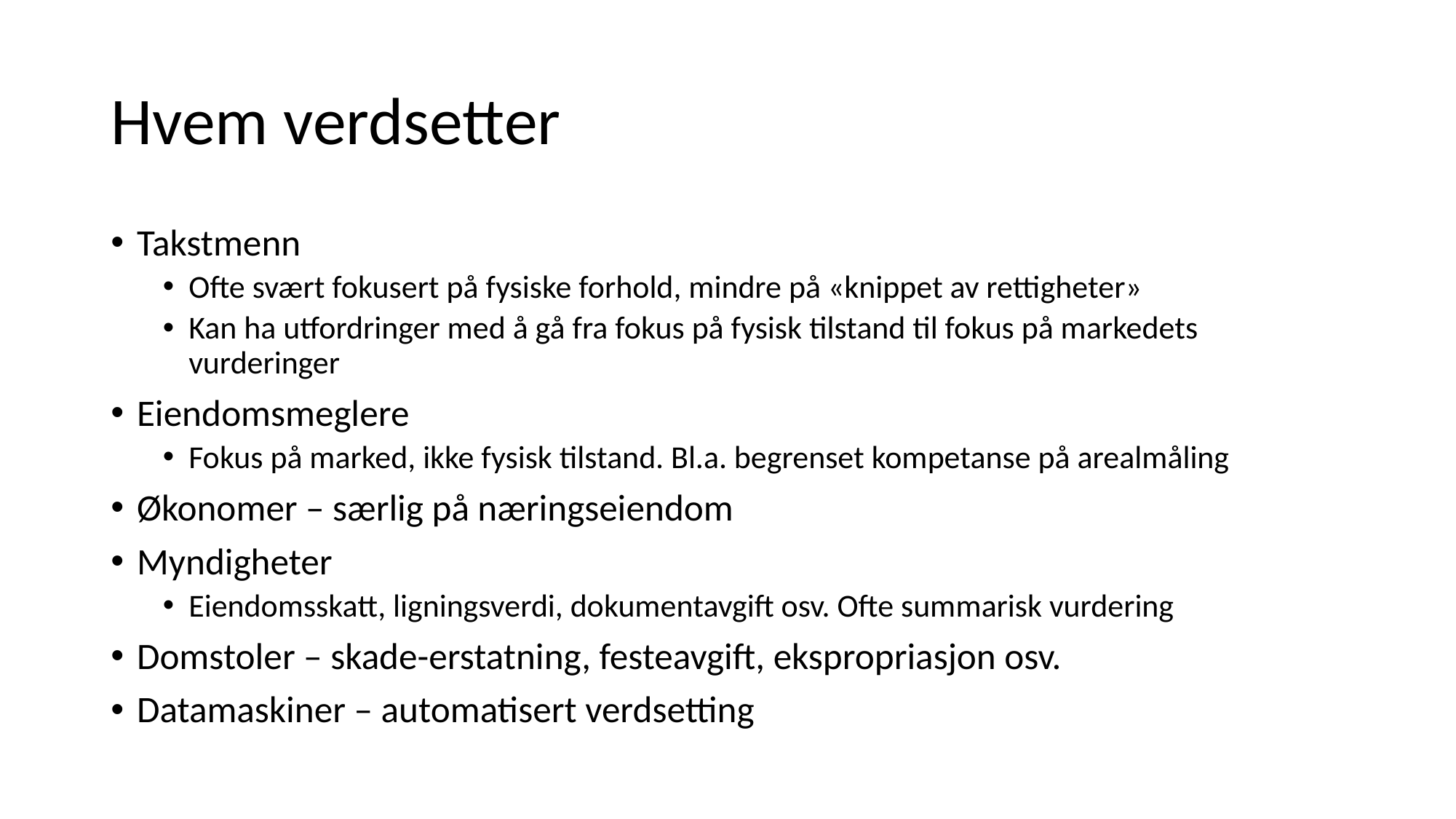

# Hvem verdsetter
Takstmenn
Ofte svært fokusert på fysiske forhold, mindre på «knippet av rettigheter»
Kan ha utfordringer med å gå fra fokus på fysisk tilstand til fokus på markedets vurderinger
Eiendomsmeglere
Fokus på marked, ikke fysisk tilstand. Bl.a. begrenset kompetanse på arealmåling
Økonomer – særlig på næringseiendom
Myndigheter
Eiendomsskatt, ligningsverdi, dokumentavgift osv. Ofte summarisk vurdering
Domstoler – skade-erstatning, festeavgift, ekspropriasjon osv.
Datamaskiner – automatisert verdsetting